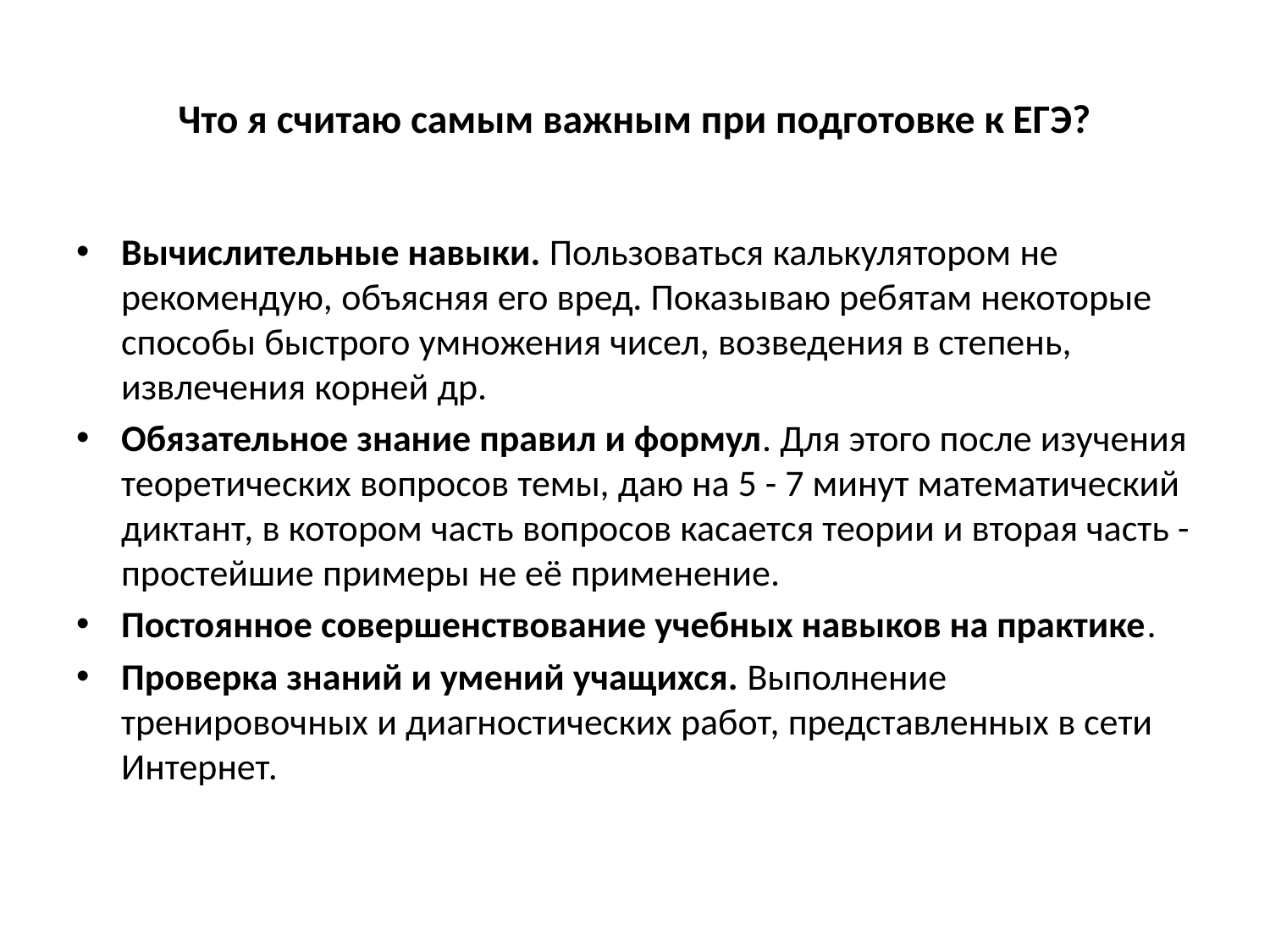

# Что я считаю самым важным при подготовке к ЕГЭ?
Вычислительные навыки. Пользоваться калькулятором не рекомендую, объясняя его вред. Показываю ребятам некоторые способы быстрого умножения чисел, возведения в степень, извлечения корней др.
Обязательное знание правил и формул. Для этого после изучения теоретических вопросов темы, даю на 5 - 7 минут математический диктант, в котором часть вопросов касается теории и вторая часть - простейшие примеры не её применение.
Постоянное совершенствование учебных навыков на практике.
Проверка знаний и умений учащихся. Выполнение тренировочных и диагностических работ, представленных в сети Интернет.